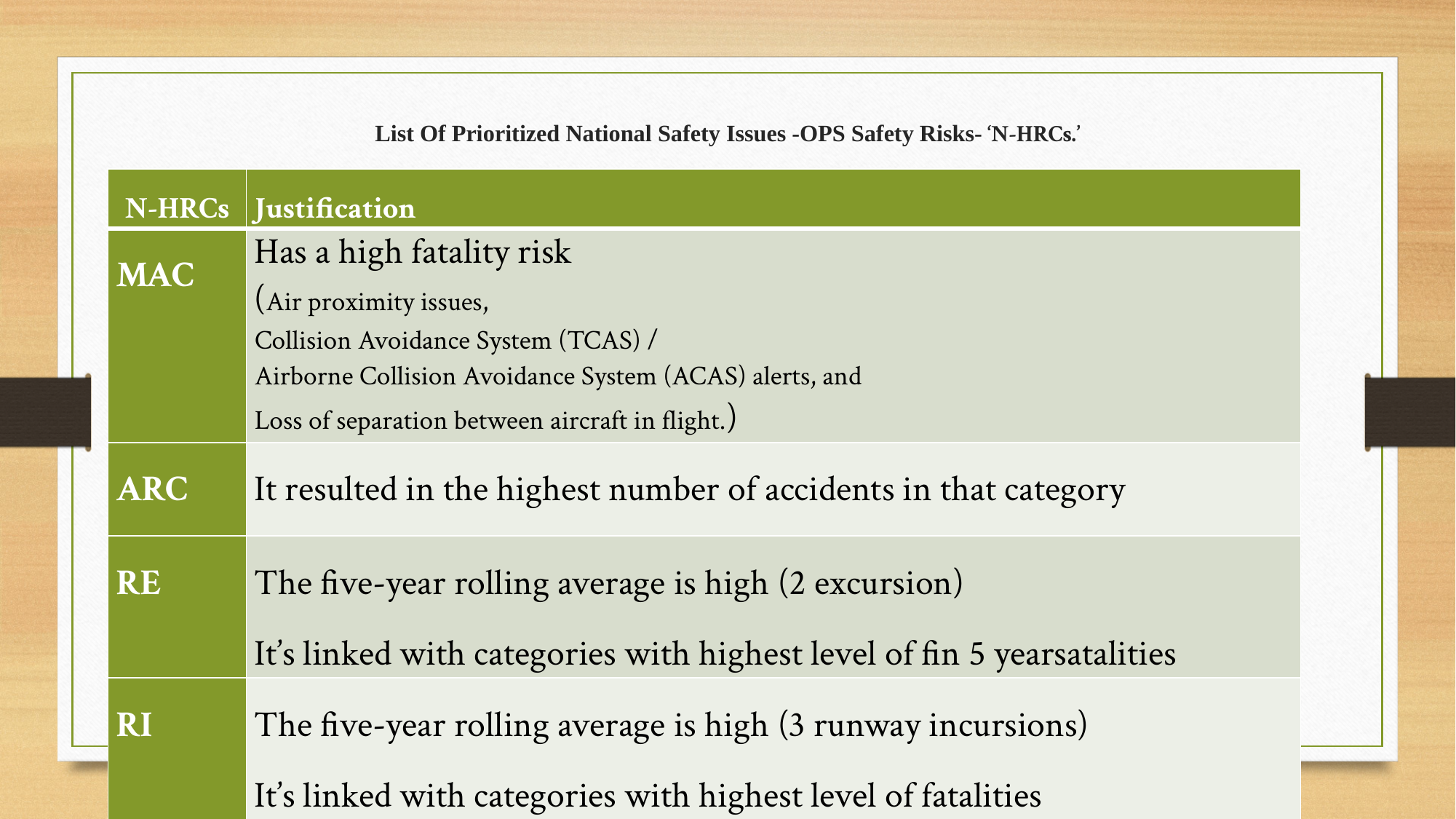

# List Of Prioritized National Safety Issues -OPS Safety Risks- ‘N-HRCs.’
| N-HRCs | Justification |
| --- | --- |
| MAC | Has a high fatality risk (Air proximity issues, Collision Avoidance System (TCAS) / Airborne Collision Avoidance System (ACAS) alerts, and Loss of separation between aircraft in flight.) |
| ARC | It resulted in the highest number of accidents in that category |
| RE | The five-year rolling average is high (2 excursion) It’s linked with categories with highest level of fin 5 yearsatalities |
| RI | The five-year rolling average is high (3 runway incursions) It’s linked with categories with highest level of fatalities |